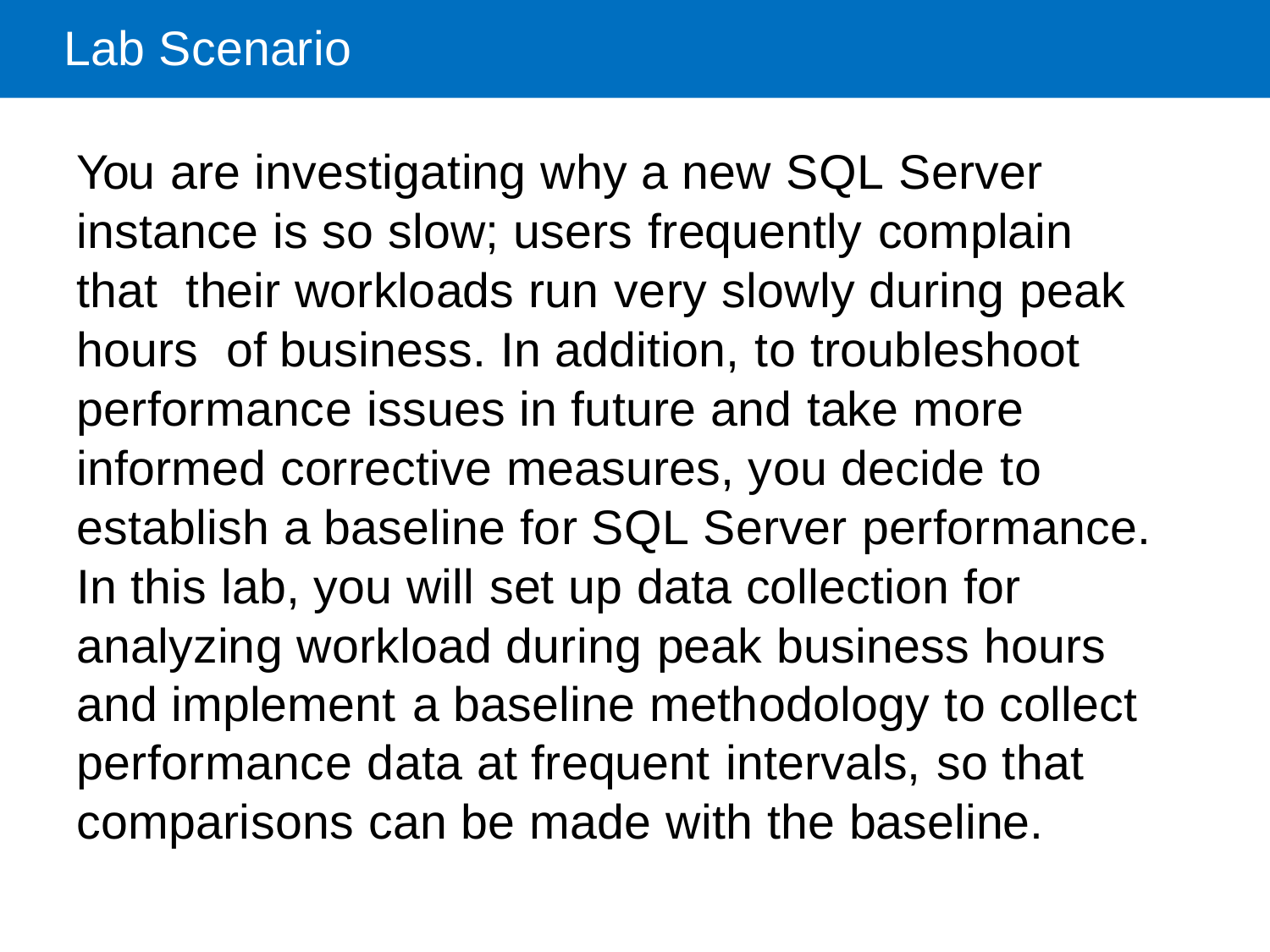

Lab Scenario

You are investigating why a new SQL Server  instance is so slow; users frequently complain that  their workloads run very slowly during peak hours  of business. In addition, to troubleshoot  performance issues in future and take more  informed corrective measures, you decide to  establish a baseline for SQL Server performance.
In this lab, you will set up data collection for  analyzing workload during peak business hours  and implement a baseline methodology to collect  performance data at frequent intervals, so that  comparisons can be made with the baseline.